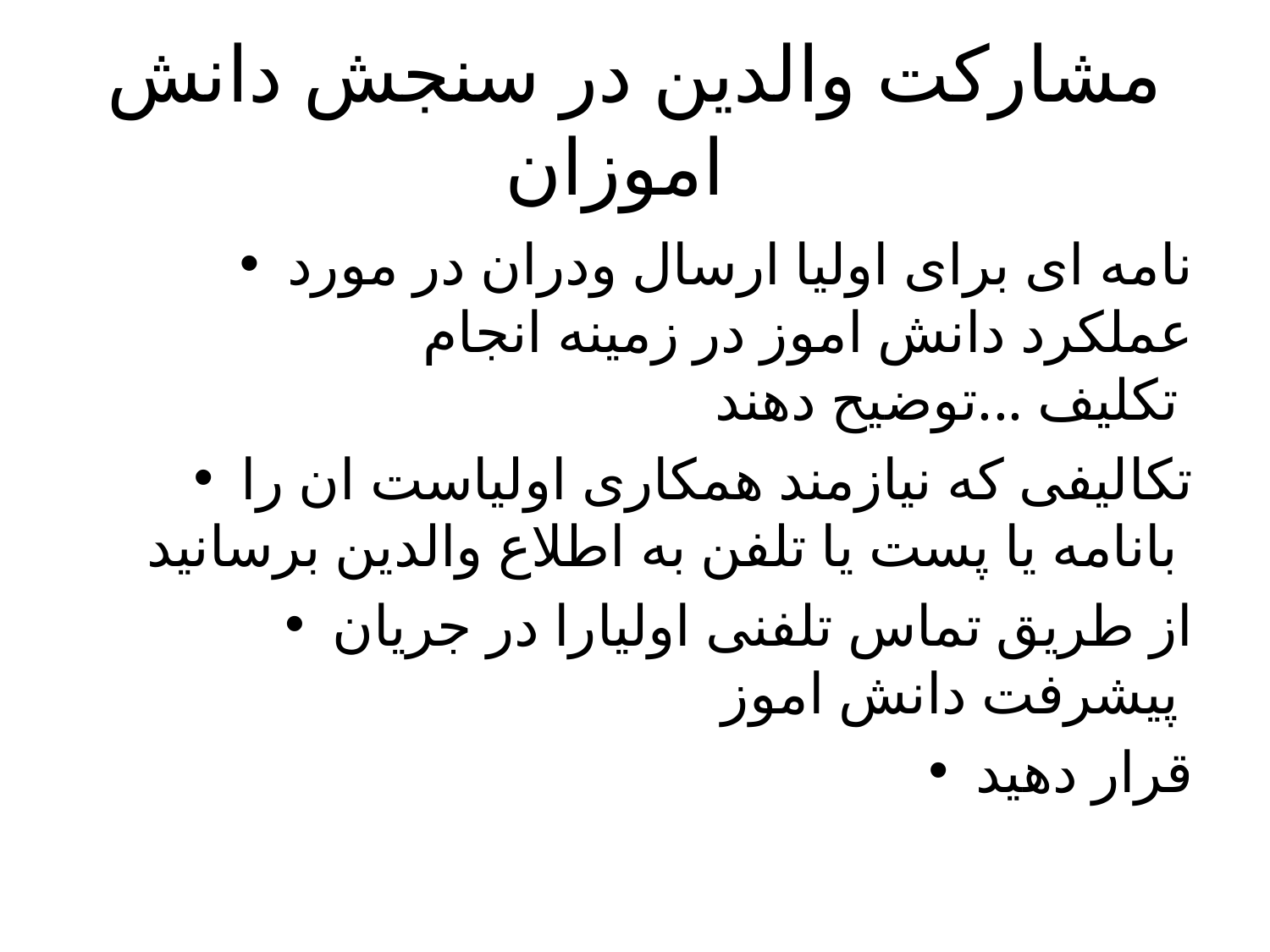

# مشارکت والدین در سنجش دانش اموزان
نامه ای برای اولیا ارسال ودران در مورد عملکرد دانش اموز در زمینه انجام تکلیف ...توضیح دهند
تکالیفی که نیازمند همکاری اولیاست ان را بانامه یا پست یا تلفن به اطلاع والدین برسانید
از طریق تماس تلفنی اولیارا در جریان پیشرفت دانش اموز
قرار دهید